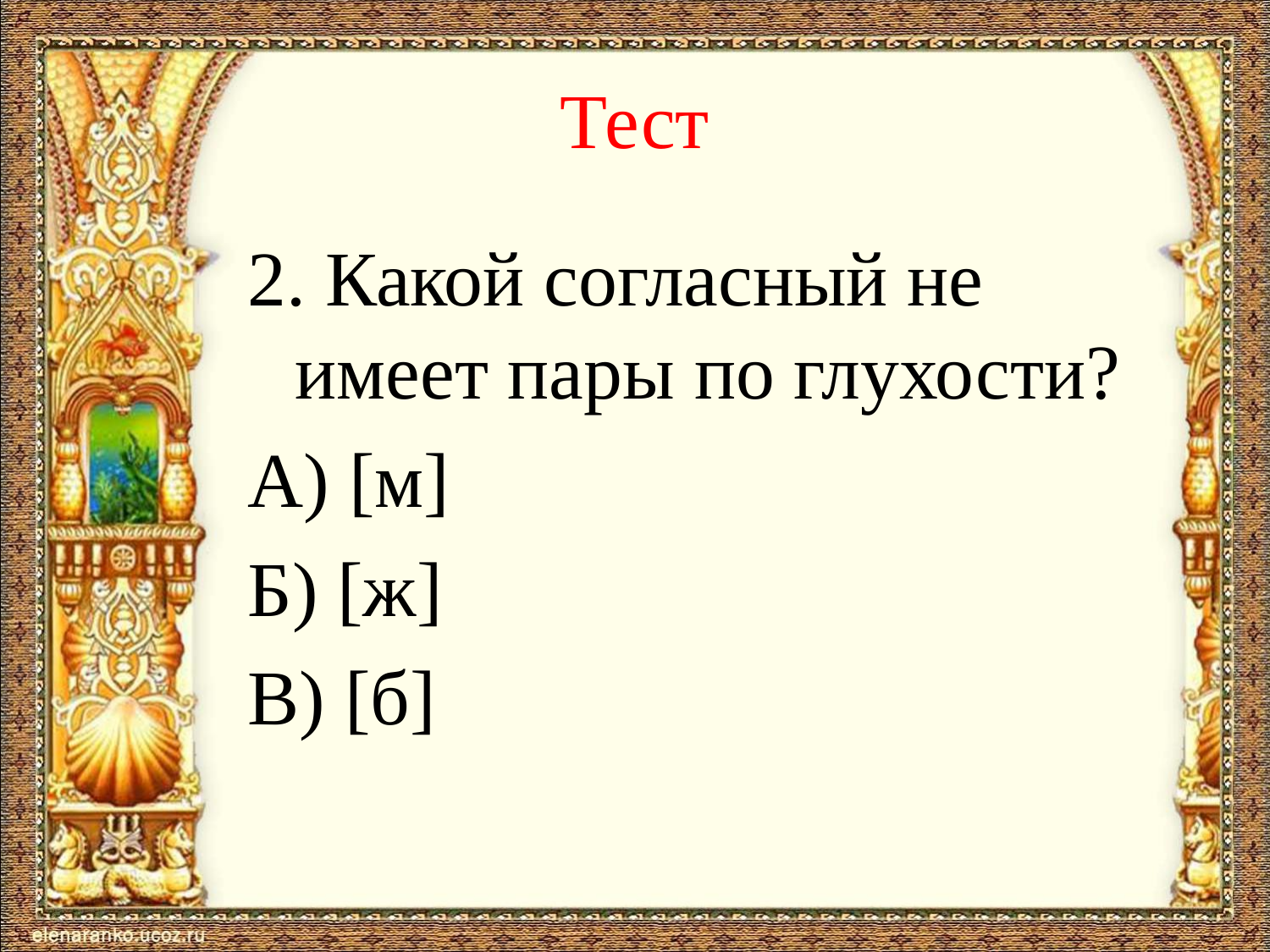

# Тест
2. Какой согласный не имеет пары по глухости?
А) [м]
Б) [ж]
В) [б]